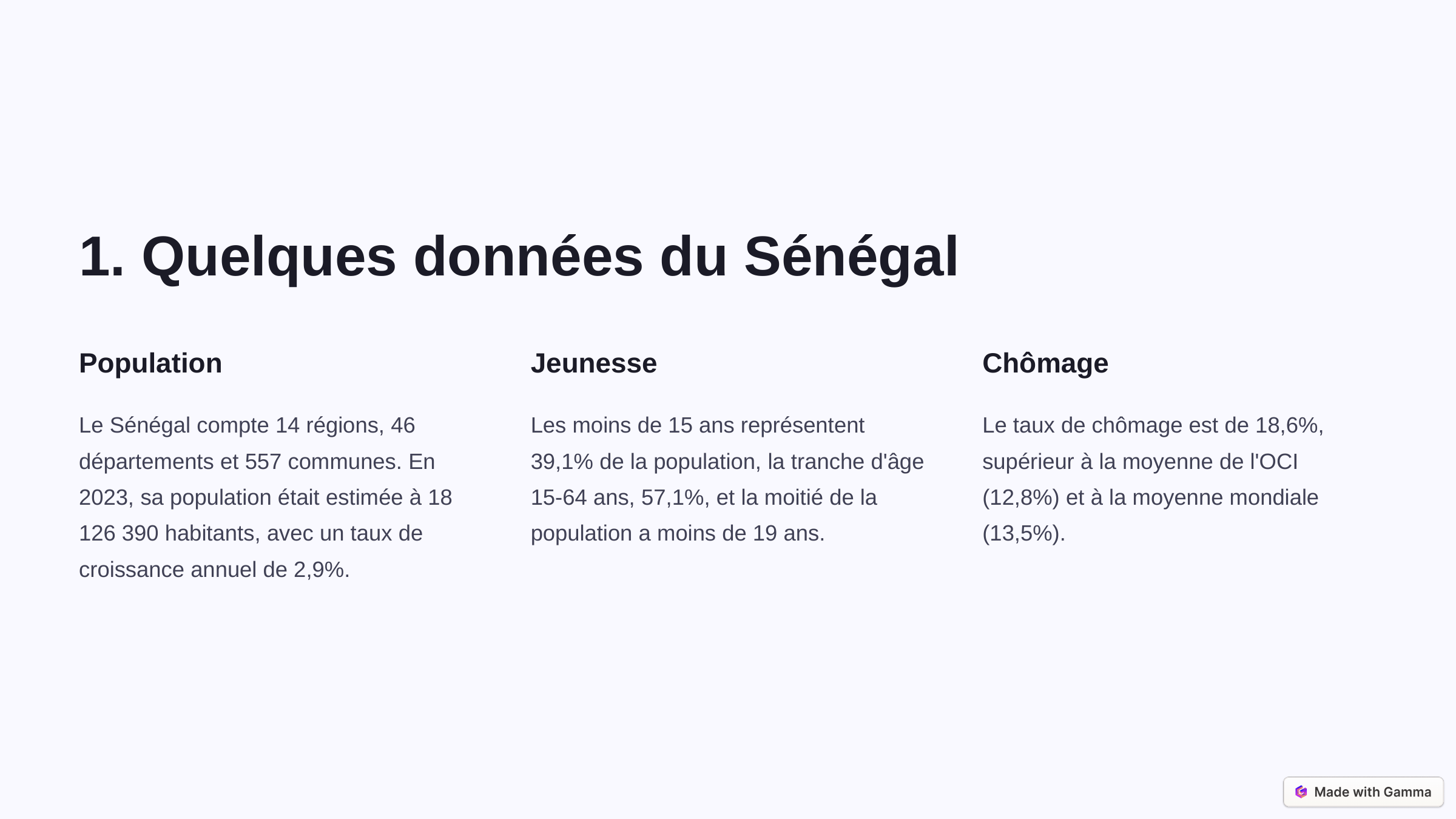

1. Quelques données du Sénégal
Population
Jeunesse
Chômage
Le Sénégal compte 14 régions, 46 départements et 557 communes. En 2023, sa population était estimée à 18 126 390 habitants, avec un taux de croissance annuel de 2,9%.
Les moins de 15 ans représentent 39,1% de la population, la tranche d'âge 15-64 ans, 57,1%, et la moitié de la population a moins de 19 ans.
Le taux de chômage est de 18,6%, supérieur à la moyenne de l'OCI (12,8%) et à la moyenne mondiale (13,5%).